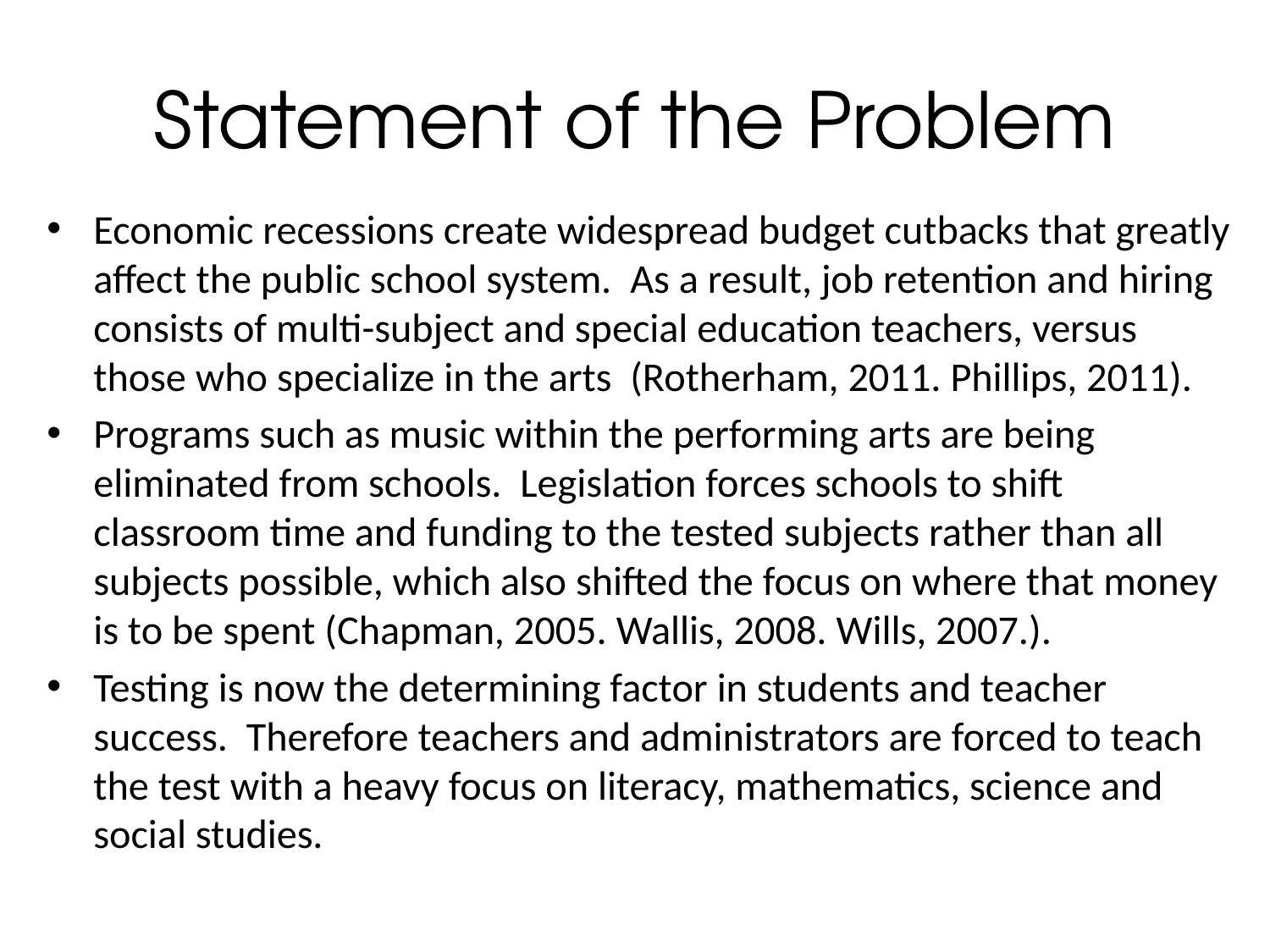

# Statement of the Problem
Economic recessions create widespread budget cutbacks that greatly affect the public school system.  As a result, job retention and hiring consists of multi-subject and special education teachers, versus those who specialize in the arts  (Rotherham, 2011. Phillips, 2011).
Programs such as music within the performing arts are being eliminated from schools.  Legislation forces schools to shift classroom time and funding to the tested subjects rather than all subjects possible, which also shifted the focus on where that money is to be spent (Chapman, 2005. Wallis, 2008. Wills, 2007.).
Testing is now the determining factor in students and teacher success.  Therefore teachers and administrators are forced to teach the test with a heavy focus on literacy, mathematics, science and social studies.